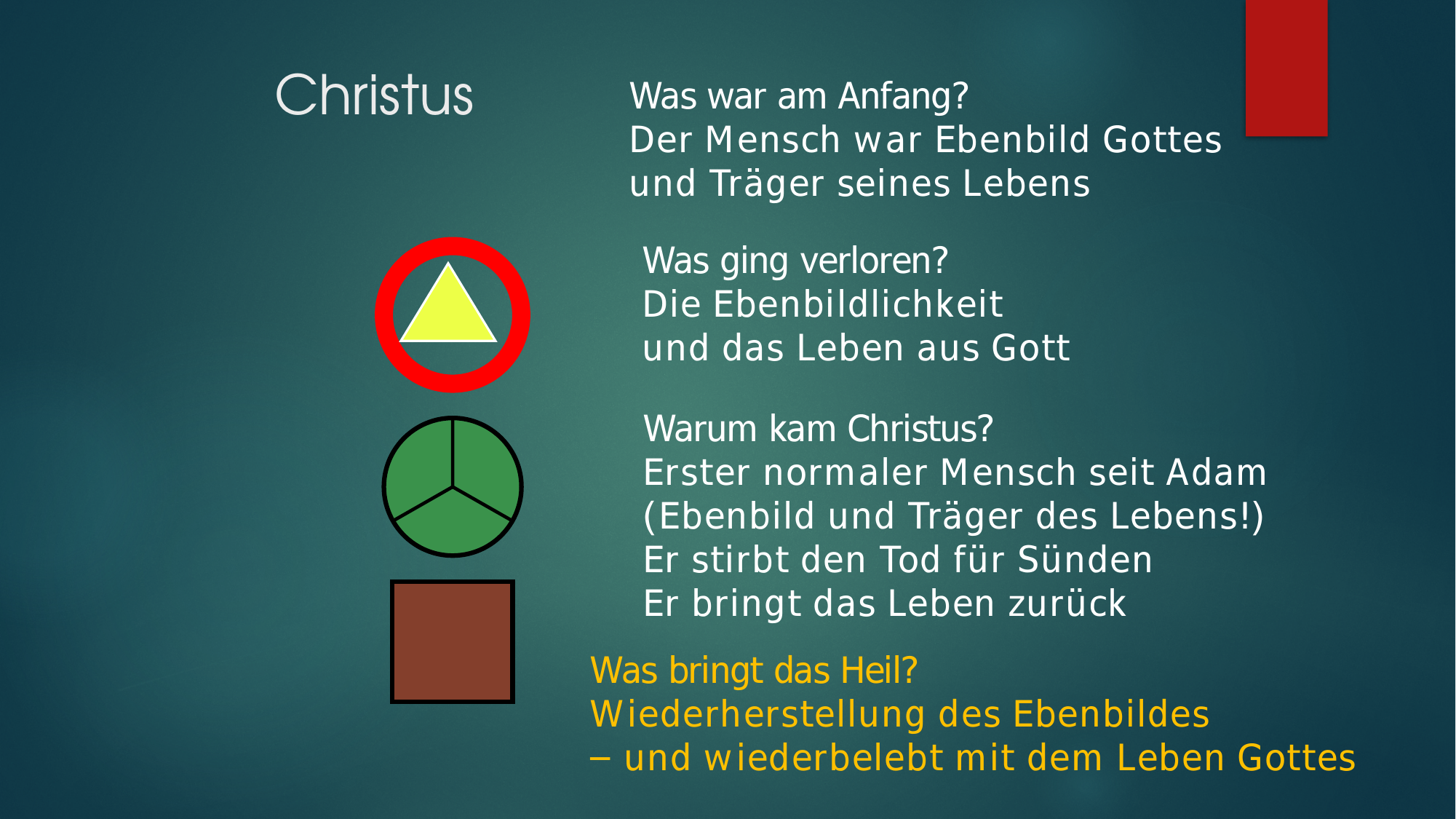

# Christus
Was war am Anfang?
Der Mensch war Ebenbild Gottes
und Träger seines Lebens
Was ging verloren?
Die Ebenbildlichkeit
und das Leben aus Gott

Warum kam Christus?
Erster normaler Mensch seit Adam
(Ebenbild und Träger des Lebens!)
Er stirbt den Tod für Sünden
Er bringt das Leben zurück

Was bringt das Heil?
Wiederherstellung des Ebenbildes
– und wiederbelebt mit dem Leben Gottes